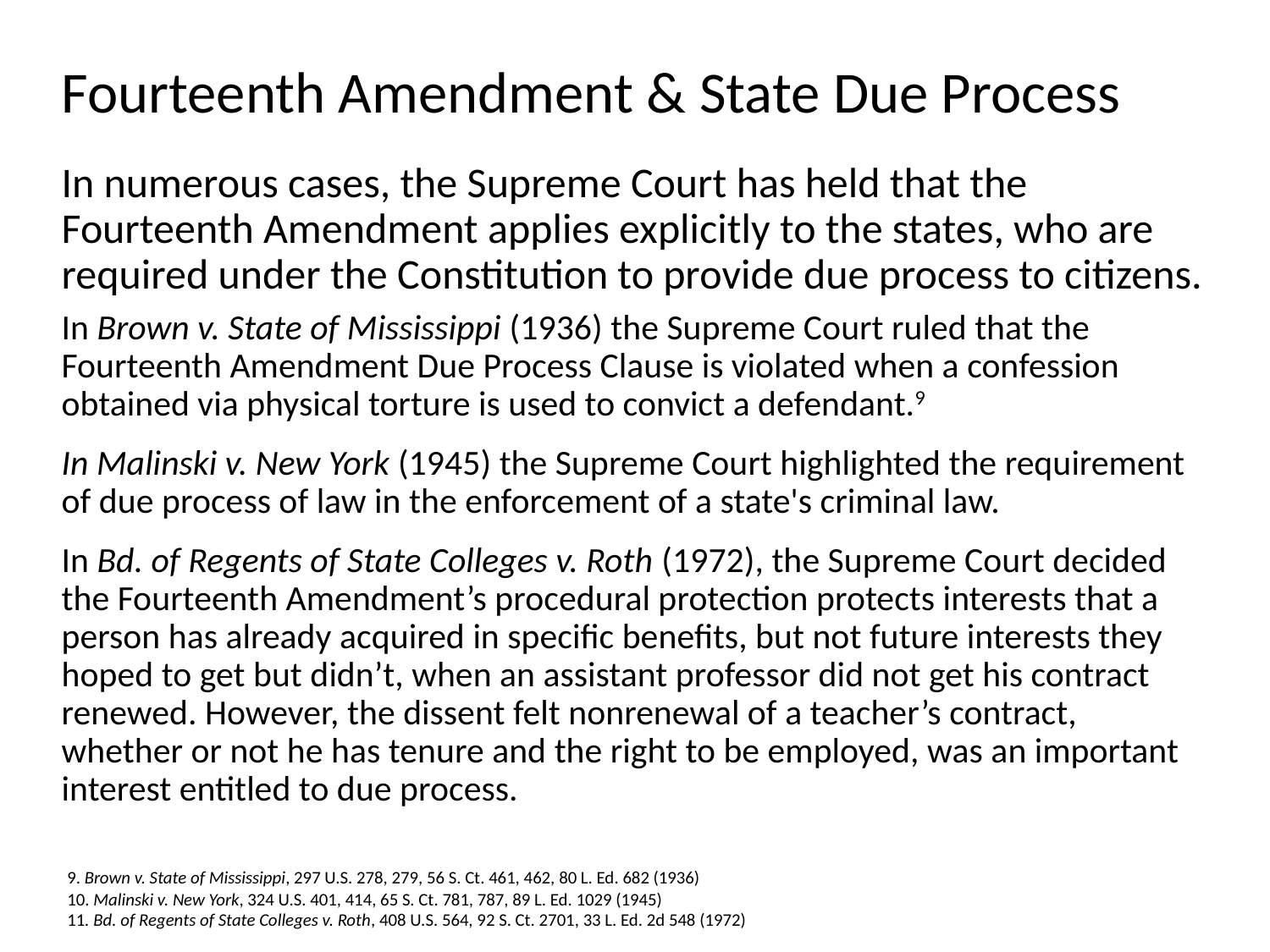

# Fourteenth Amendment & State Due Process
In numerous cases, the Supreme Court has held that the Fourteenth Amendment applies explicitly to the states, who are required under the Constitution to provide due process to citizens.
In Brown v. State of Mississippi (1936) the Supreme Court ruled that the Fourteenth Amendment Due Process Clause is violated when a confession obtained via physical torture is used to convict a defendant.9
In Malinski v. New York (1945) the Supreme Court highlighted the requirement of due process of law in the enforcement of a state's criminal law.
In Bd. of Regents of State Colleges v. Roth (1972), the Supreme Court decided the Fourteenth Amendment’s procedural protection protects interests that a person has already acquired in specific benefits, but not future interests they hoped to get but didn’t, when an assistant professor did not get his contract renewed. However, the dissent felt nonrenewal of a teacher’s contract, whether or not he has tenure and the right to be employed, was an important interest entitled to due process.

9. Brown v. State of Mississippi, 297 U.S. 278, 279, 56 S. Ct. 461, 462, 80 L. Ed. 682 (1936)
10. Malinski v. New York, 324 U.S. 401, 414, 65 S. Ct. 781, 787, 89 L. Ed. 1029 (1945)
11. Bd. of Regents of State Colleges v. Roth, 408 U.S. 564, 92 S. Ct. 2701, 33 L. Ed. 2d 548 (1972)